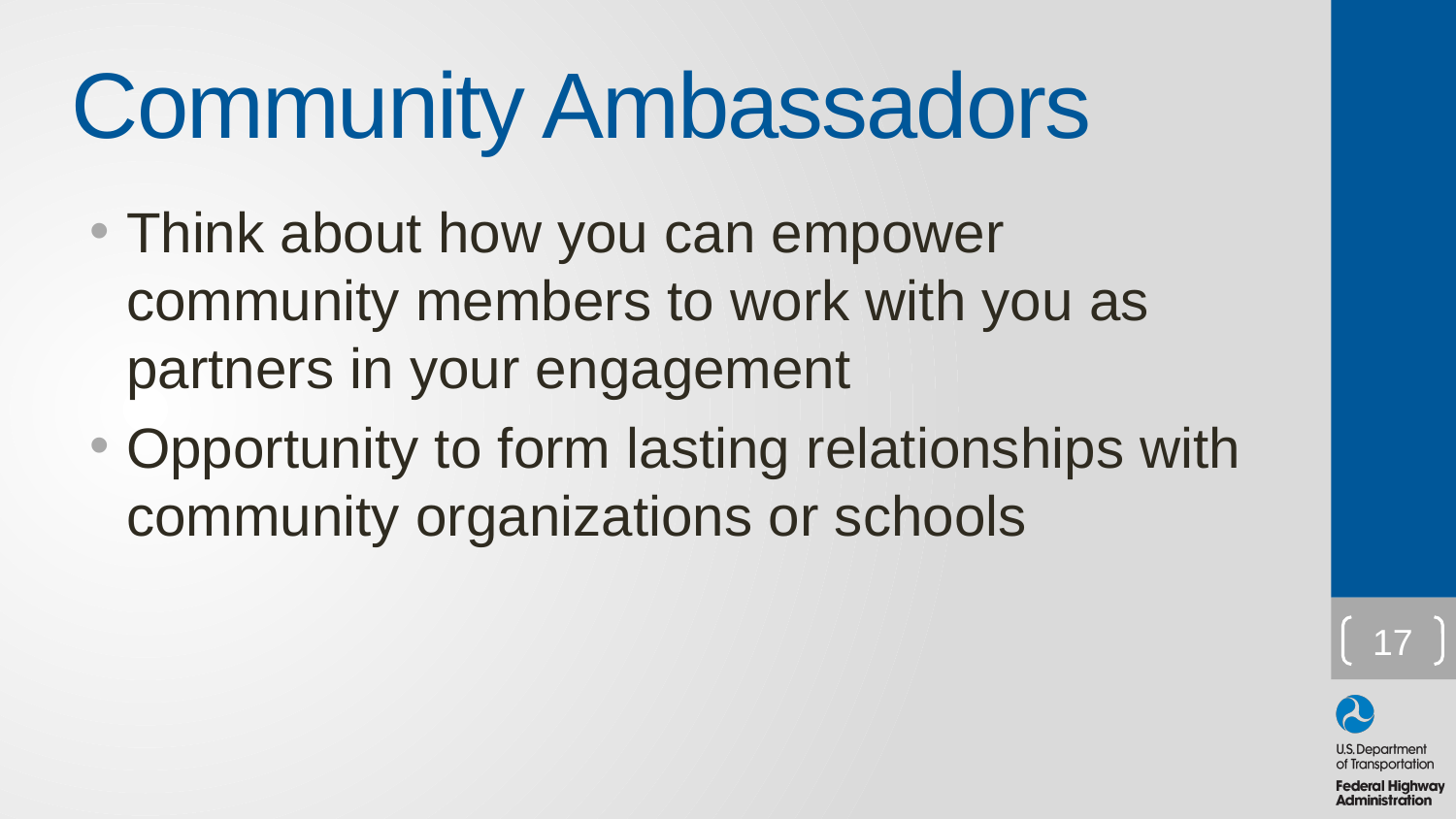

# Community Ambassadors
Think about how you can empower community members to work with you as partners in your engagement
Opportunity to form lasting relationships with community organizations or schools
17